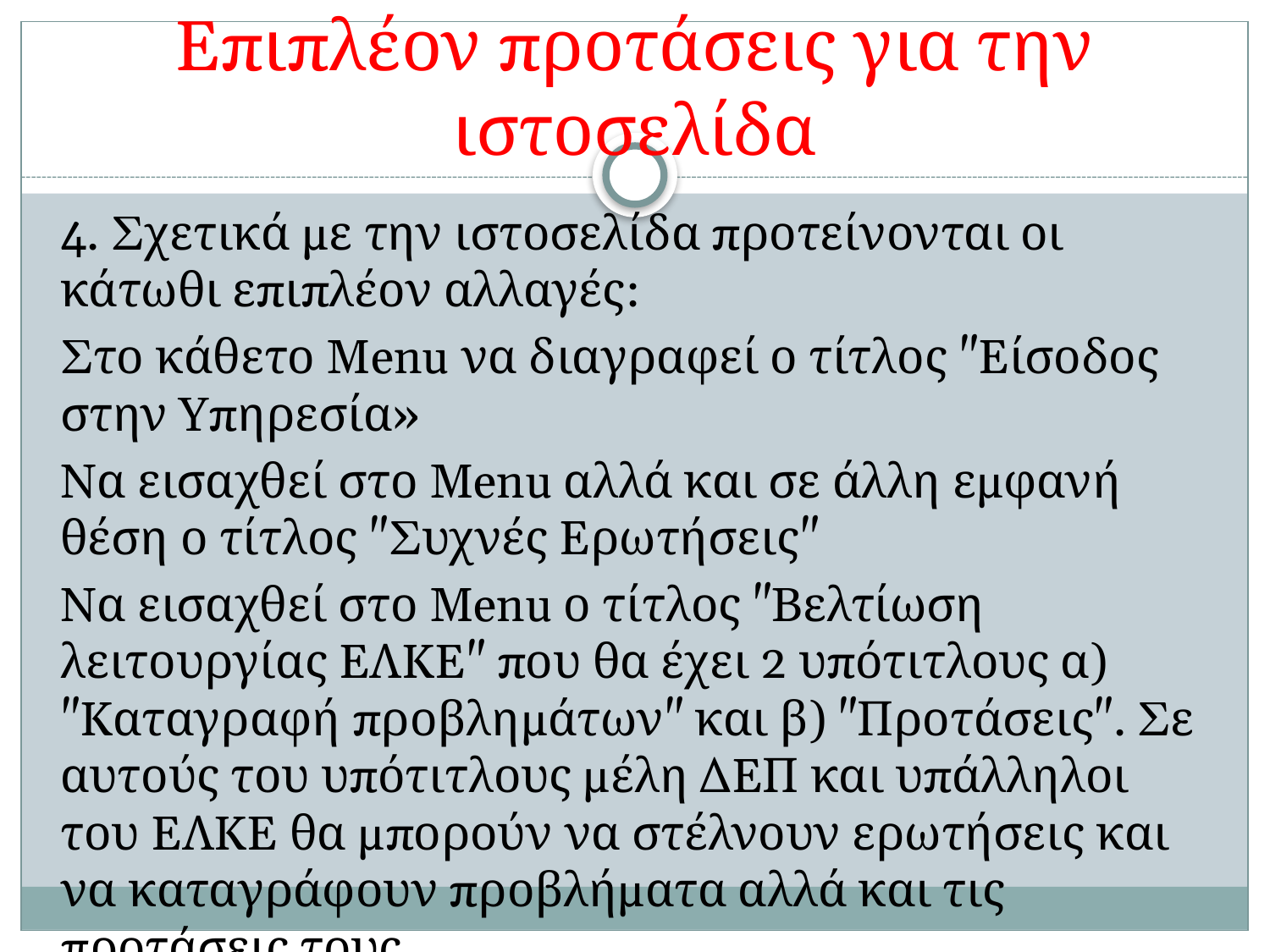

# Επιπλέον προτάσεις για την ιστοσελίδα
4. Σχετικά με την ιστοσελίδα προτείνονται οι κάτωθι επιπλέον αλλαγές:
Στο κάθετο Menu να διαγραφεί ο τίτλος "Είσοδος στην Υπηρεσία»
Να εισαχθεί στο Menu αλλά και σε άλλη εμφανή θέση ο τίτλος "Συχνές Ερωτήσεις"
Να εισαχθεί στο Menu ο τίτλος "Βελτίωση λειτουργίας ΕΛΚΕ" που θα έχει 2 υπότιτλους α) "Καταγραφή προβλημάτων" και β) "Προτάσεις". Σε αυτούς του υπότιτλους μέλη ΔΕΠ και υπάλληλοι του ΕΛΚΕ θα μπορούν να στέλνουν ερωτήσεις και να καταγράφουν προβλήματα αλλά και τις προτάσεις τους.